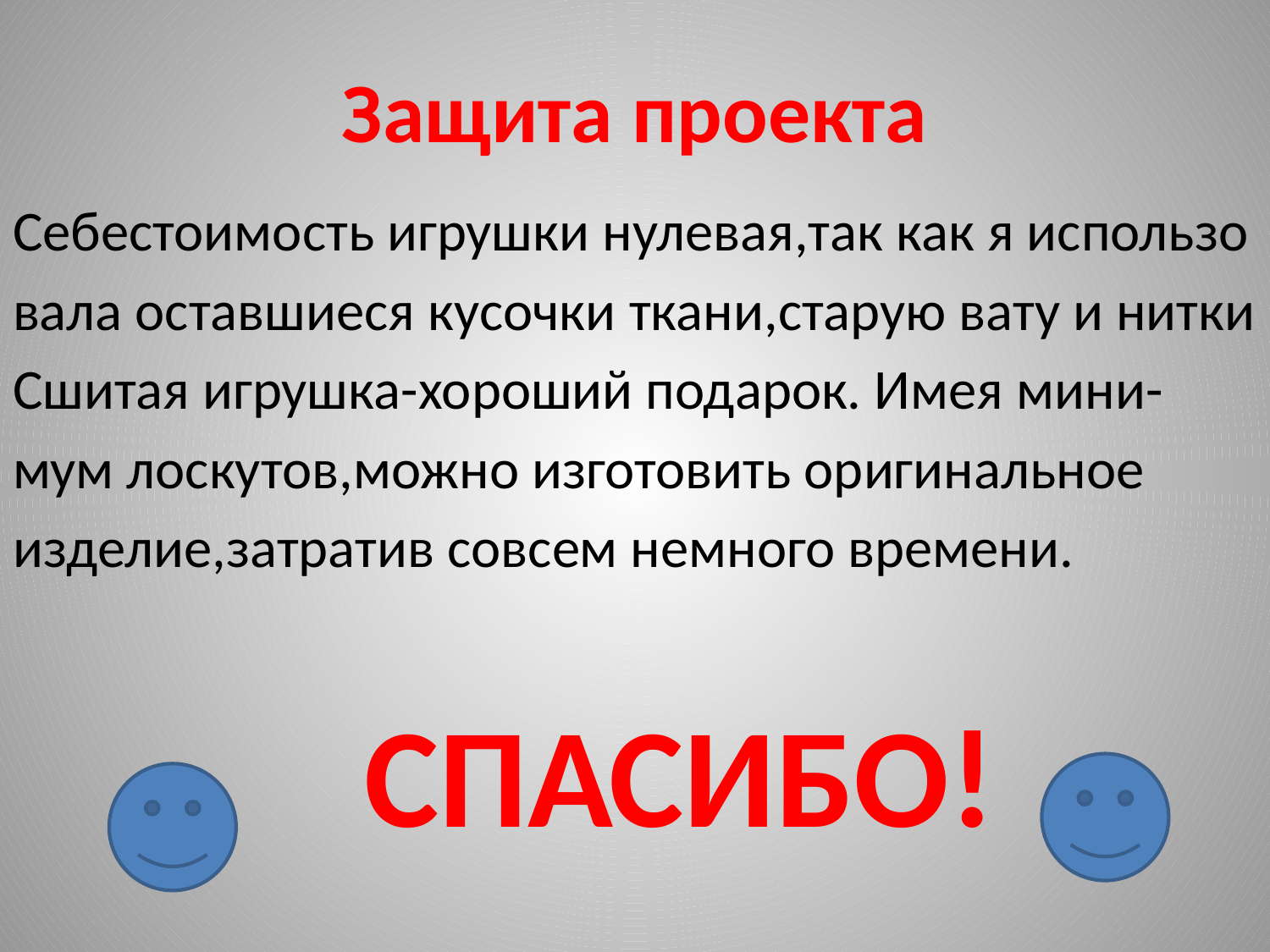

# Защита проекта
Себестоимость игрушки нулевая,так как я использо
вала оставшиеся кусочки ткани,старую вату и нитки
Сшитая игрушка-хороший подарок. Имея мини-
мум лоскутов,можно изготовить оригинальное
изделие,затратив совсем немного времени.

           СПАСИБО!